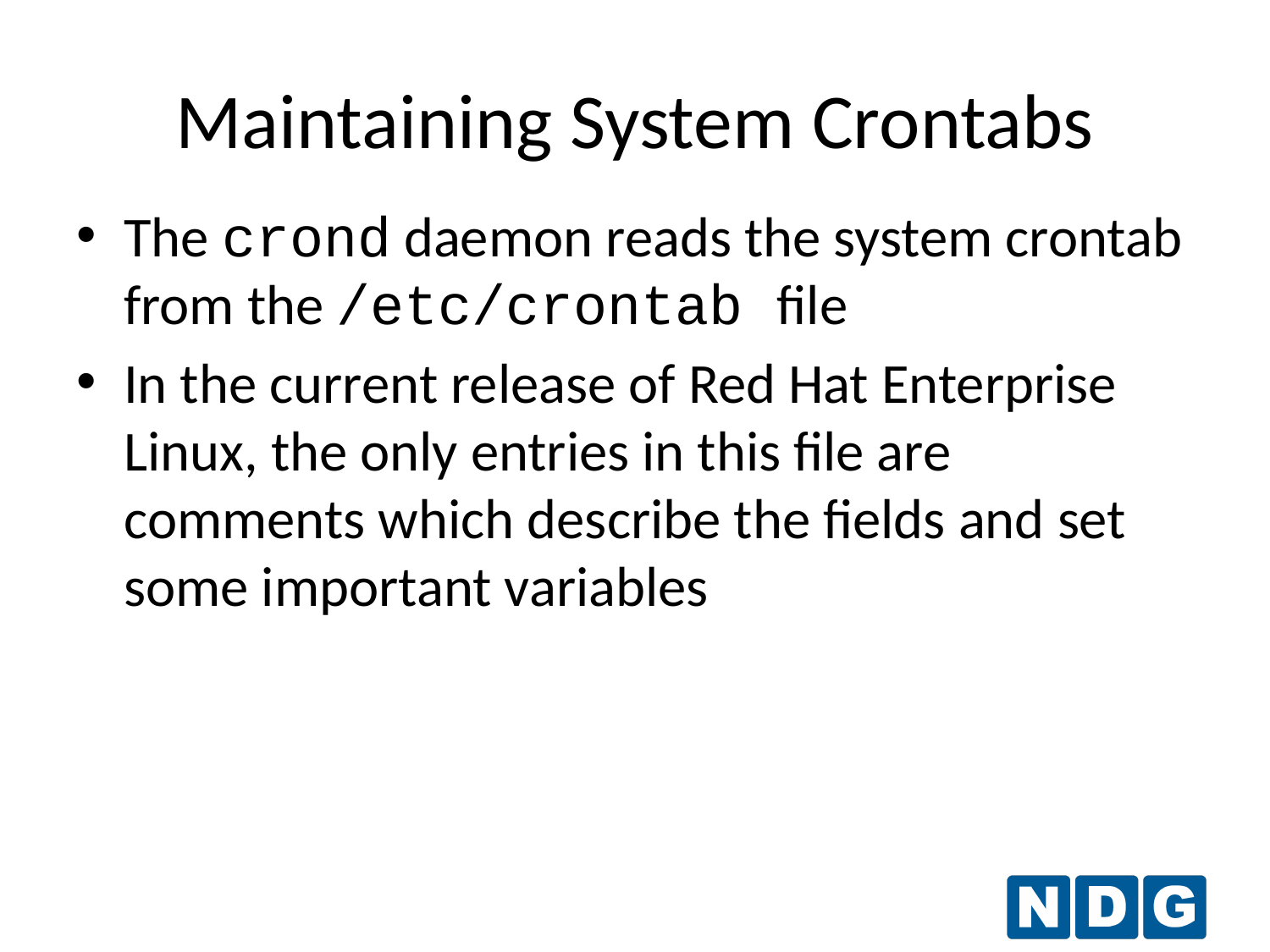

Maintaining System Crontabs
The crond daemon reads the system crontab from the /etc/crontab file
In the current release of Red Hat Enterprise Linux, the only entries in this file are comments which describe the fields and set some important variables